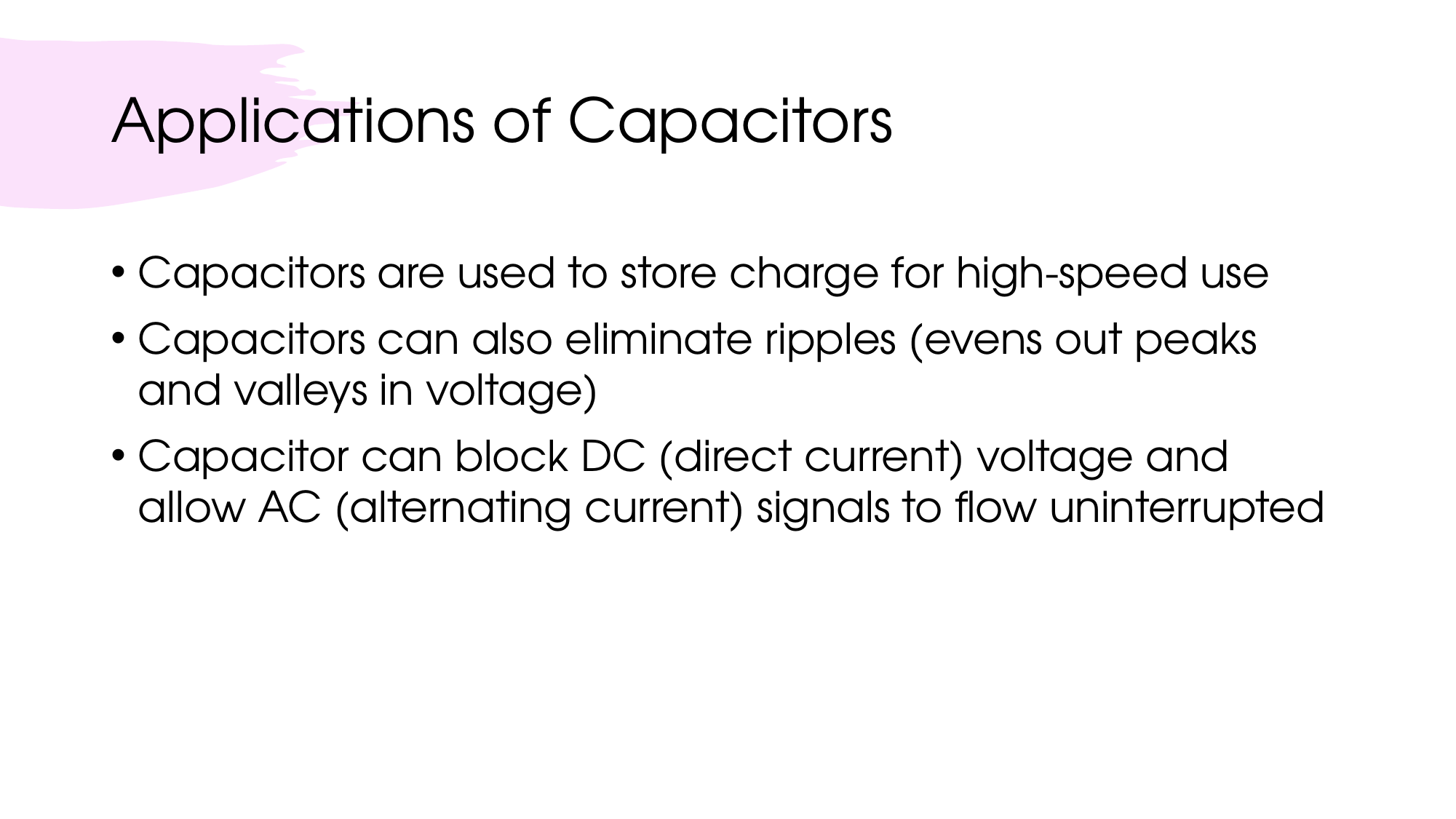

# Applications of Capacitors
Capacitors are used to store charge for high-speed use
Capacitors can also eliminate ripples (evens out peaks and valleys in voltage)
Capacitor can block DC (direct current) voltage and allow AC (alternating current) signals to flow uninterrupted